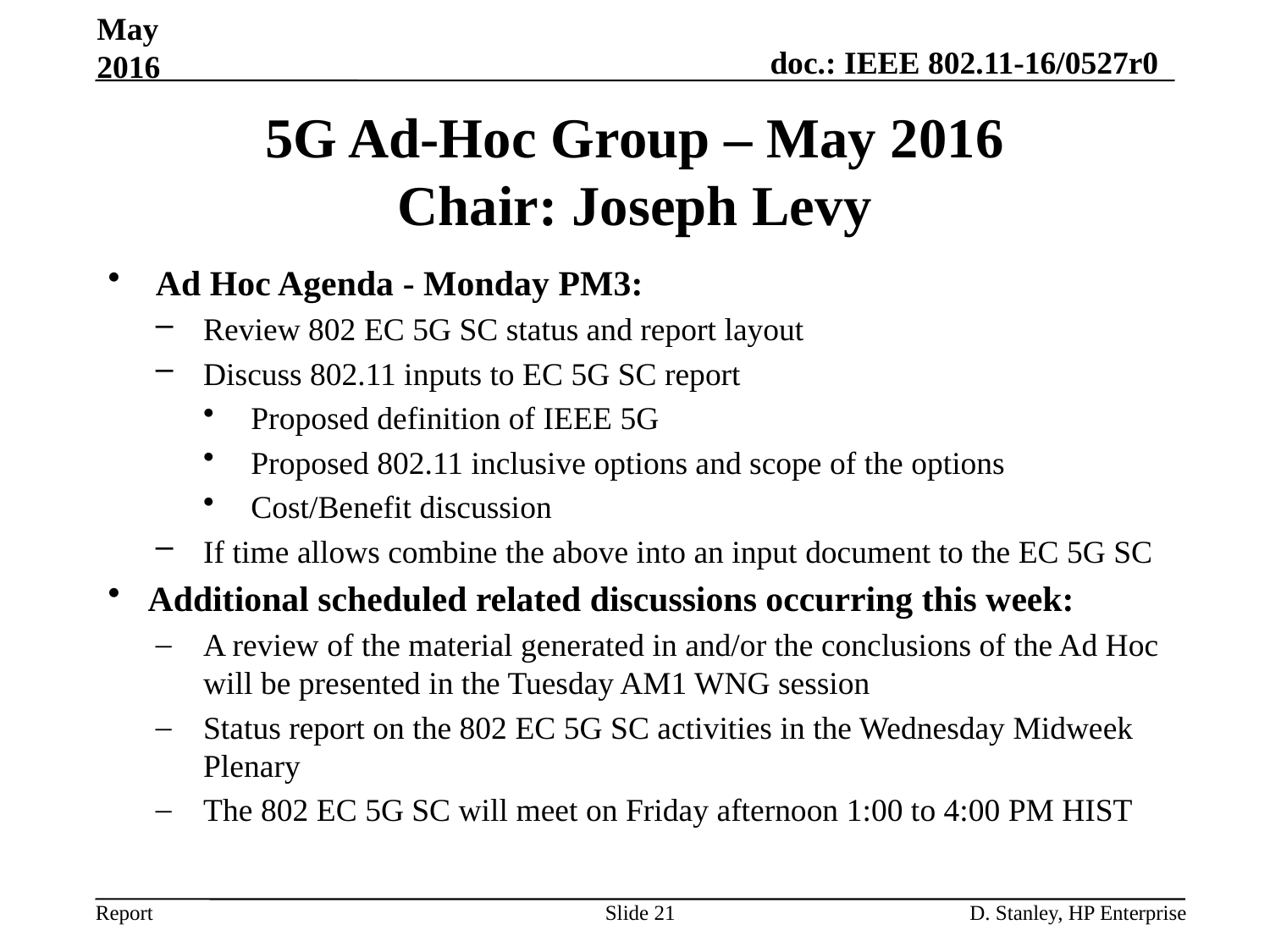

May 2016
# 5G Ad-Hoc Group – May 2016 Chair: Joseph Levy
Ad Hoc Agenda - Monday PM3:
Review 802 EC 5G SC status and report layout
Discuss 802.11 inputs to EC 5G SC report
Proposed definition of IEEE 5G
Proposed 802.11 inclusive options and scope of the options
Cost/Benefit discussion
If time allows combine the above into an input document to the EC 5G SC
Additional scheduled related discussions occurring this week:
A review of the material generated in and/or the conclusions of the Ad Hoc will be presented in the Tuesday AM1 WNG session
Status report on the 802 EC 5G SC activities in the Wednesday Midweek Plenary
The 802 EC 5G SC will meet on Friday afternoon 1:00 to 4:00 PM HIST
Slide 21
D. Stanley, HP Enterprise